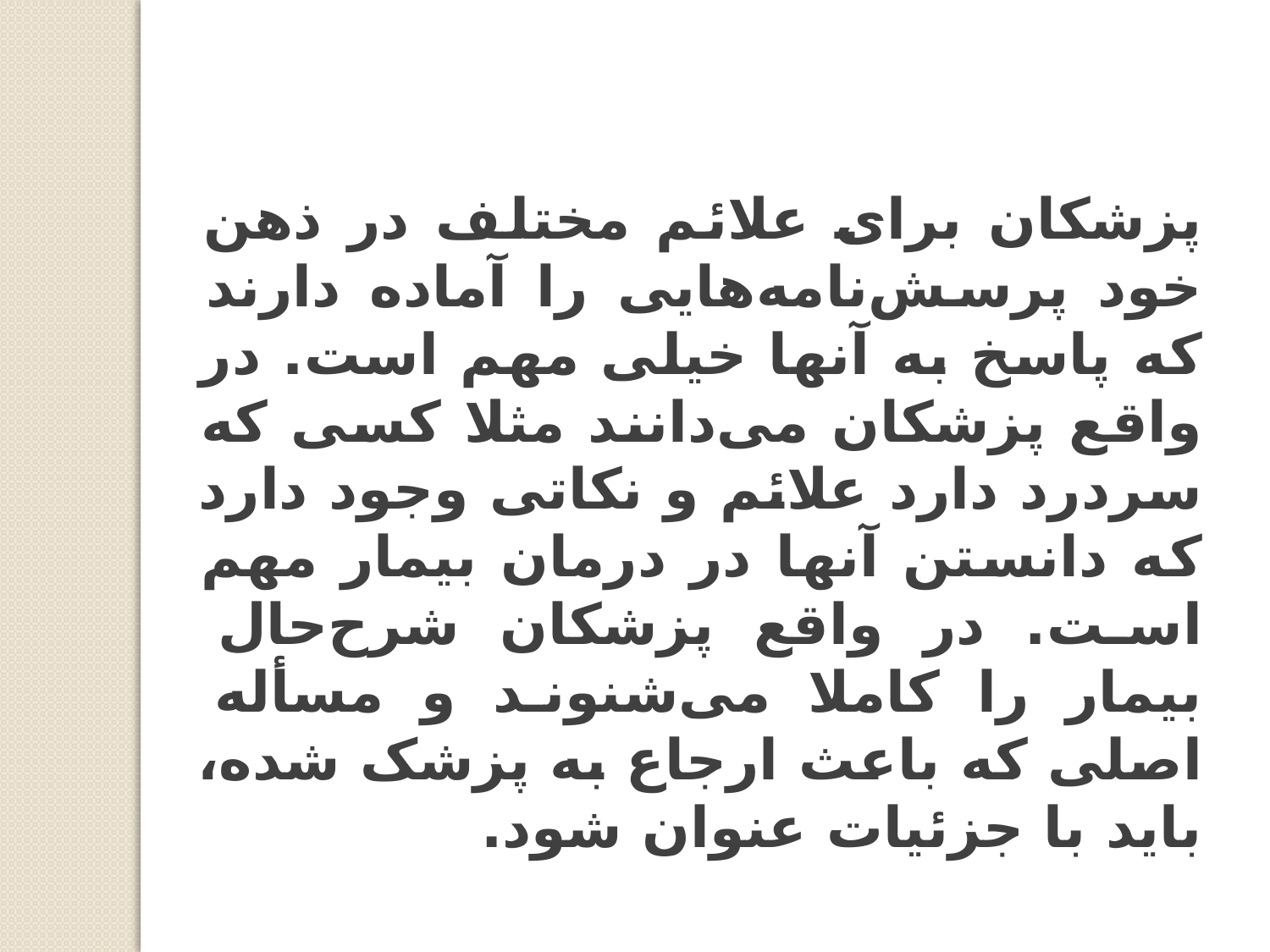

پزشکان برای علائم مختلف در ذهن خود پرسش‌نامه‌هایی را آماده دارند که پاسخ به آنها خیلی مهم است. در واقع پزشکان می‌دانند مثلا​ کسی که سردرد دارد علائم و نکاتی وجود دارد که دانستن آنها در درمان بیمار مهم است. در واقع پزشکان شرح‌حال بیمار را کاملا می‌شنوند و مسأله اصلی که باعث ارجاع به پزشک شده، باید با جزئیات عنوان شود.